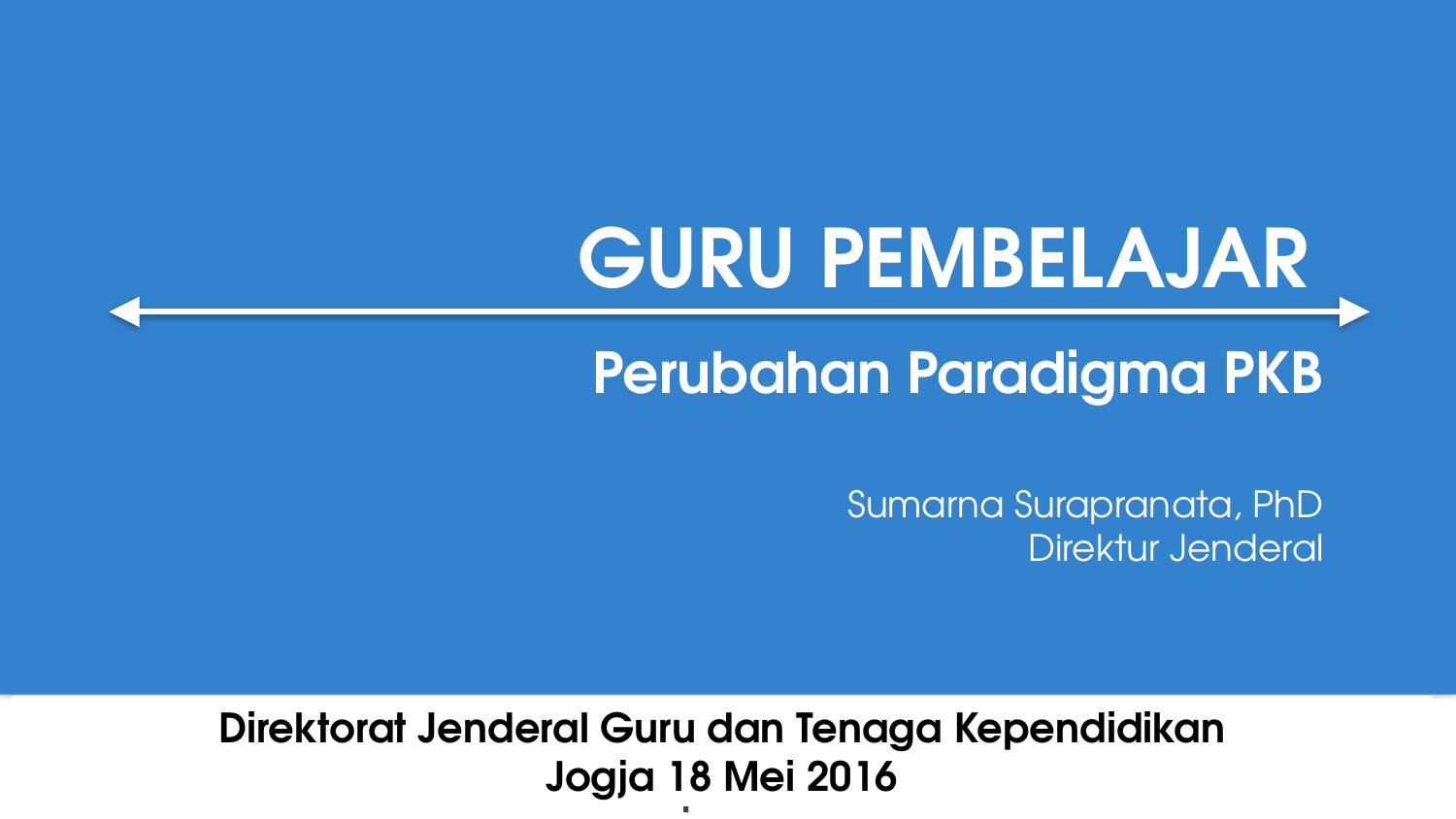

GURU PEMBELAJAR
Perubahan Paradigma PKB
Sumarna Surapranata, PhD
Direktur Jenderal
Direktorat Jenderal Guru dan Tenaga Kependidikan
Jogja 18 Mei 2016